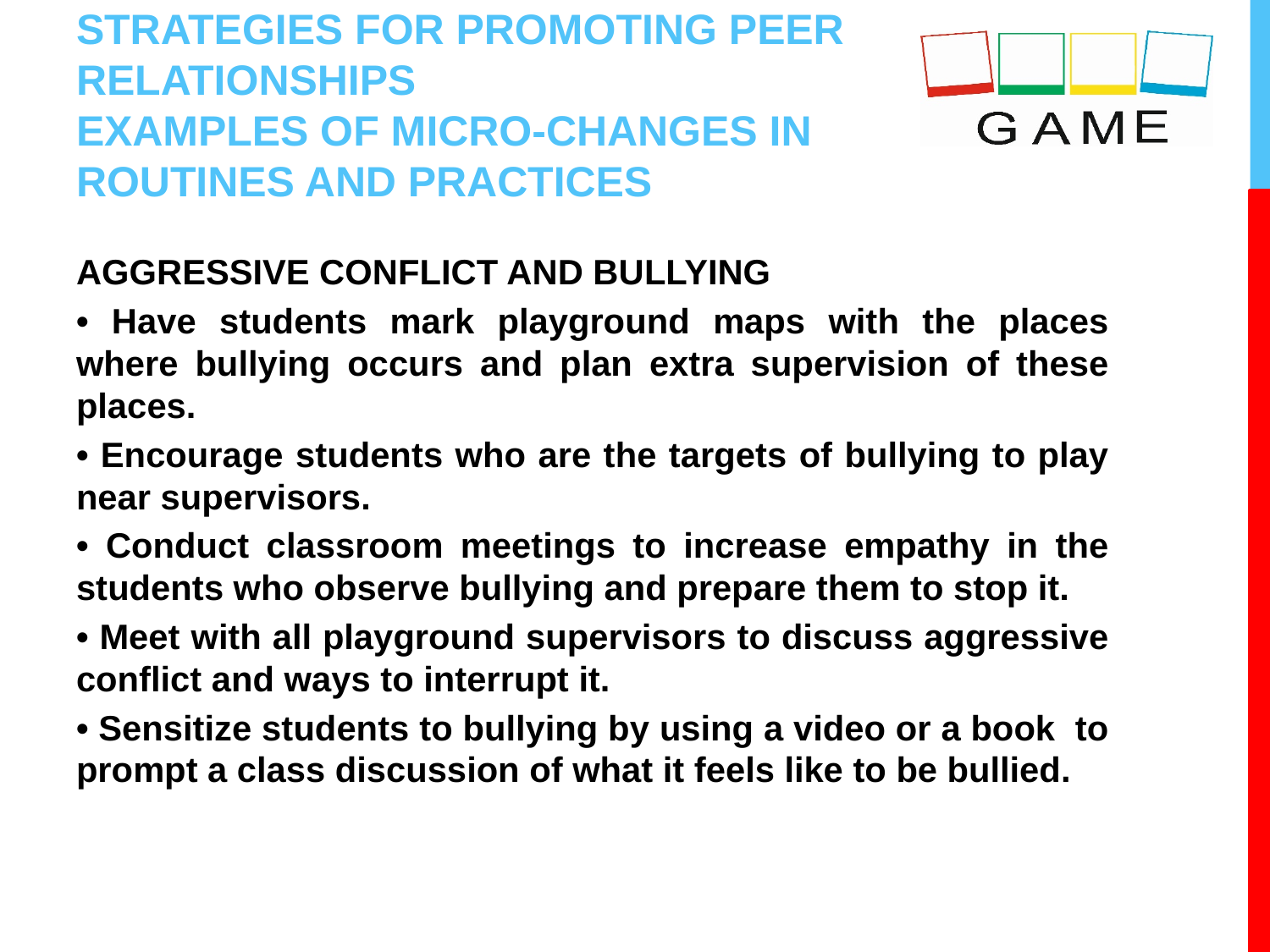

# STRATEGIES FOR PROMOTING PEER RELATIONSHIPS EXAMPLES OF MICRO-CHANGES IN ROUTINES AND PRACTICES
AGGRESSIVE CONFLICT AND BULLYING
• Have students mark playground maps with the places where bullying occurs and plan extra supervision of these places.
• Encourage students who are the targets of bullying to play near supervisors.
• Conduct classroom meetings to increase empathy in the students who observe bullying and prepare them to stop it.
• Meet with all playground supervisors to discuss aggressive conflict and ways to interrupt it.
• Sensitize students to bullying by using a video or a book  to prompt a class discussion of what it feels like to be bullied.